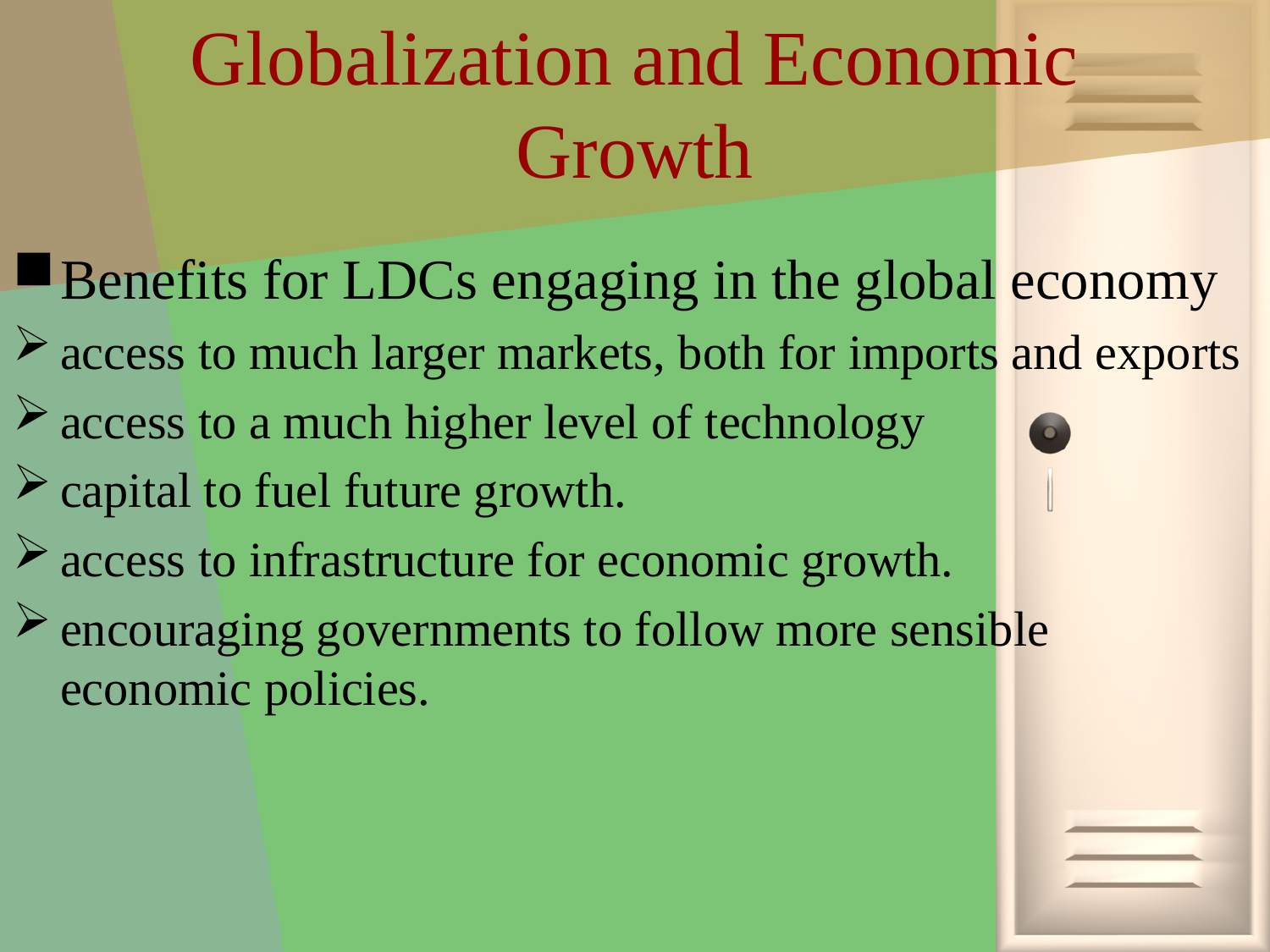

# Globalization and Economic Growth
Benefits for LDCs engaging in the global economy
access to much larger markets, both for imports and exports
access to a much higher level of technology
capital to fuel future growth.
access to infrastructure for economic growth.
encouraging governments to follow more sensible economic policies.